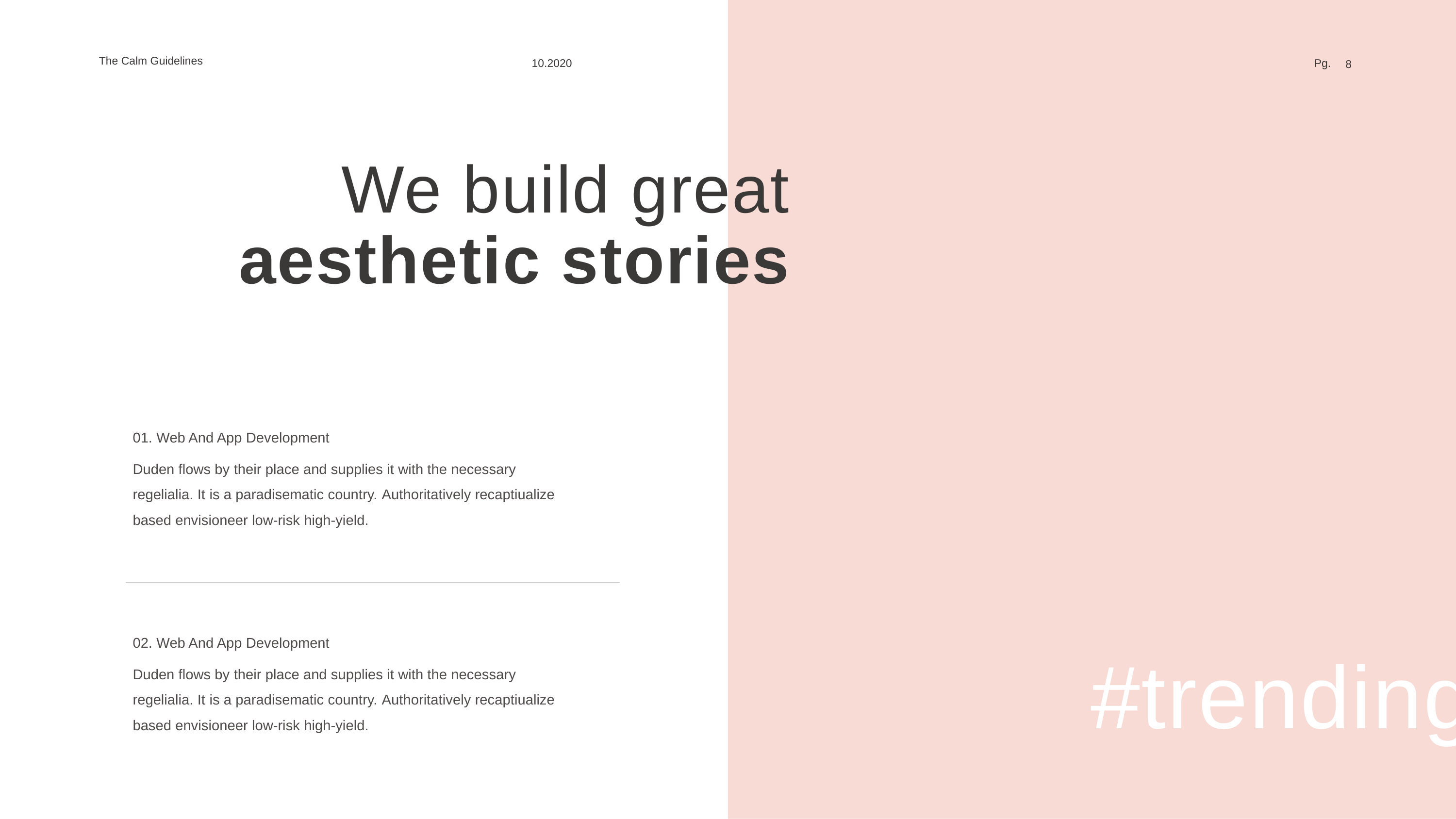

We build great
aesthetic stories
01. Web And App Development
Duden flows by their place and supplies it with the necessary regelialia. It is a paradisematic country. Authoritatively recaptiualize based envisioneer low-risk high-yield.
02. Web And App Development
Duden flows by their place and supplies it with the necessary regelialia. It is a paradisematic country. Authoritatively recaptiualize based envisioneer low-risk high-yield.
#trending